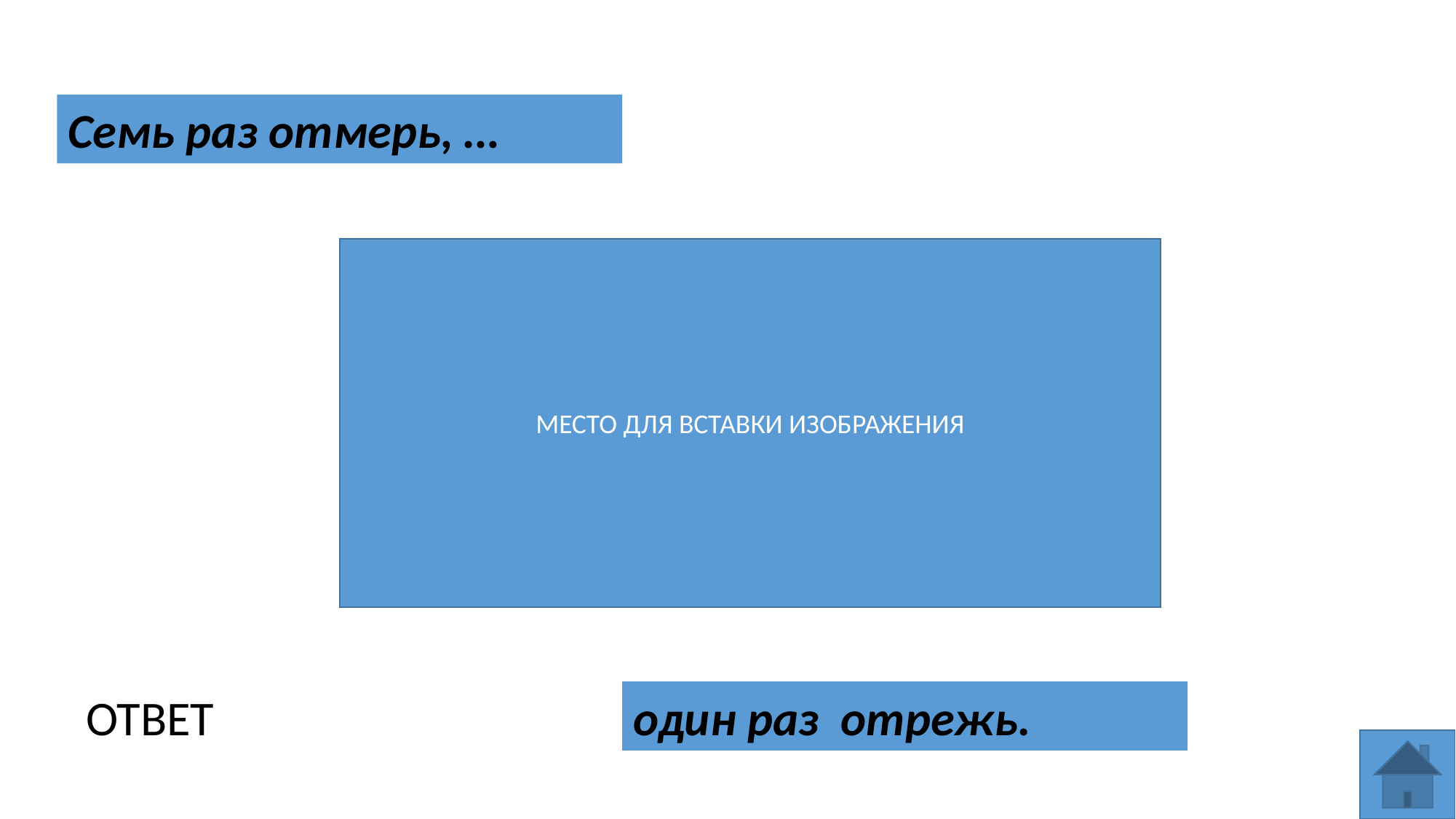

Семь раз отмерь, …
МЕСТО ДЛЯ ВСТАВКИ ИЗОБРАЖЕНИЯ
один раз  отрежь.
ОТВЕТ